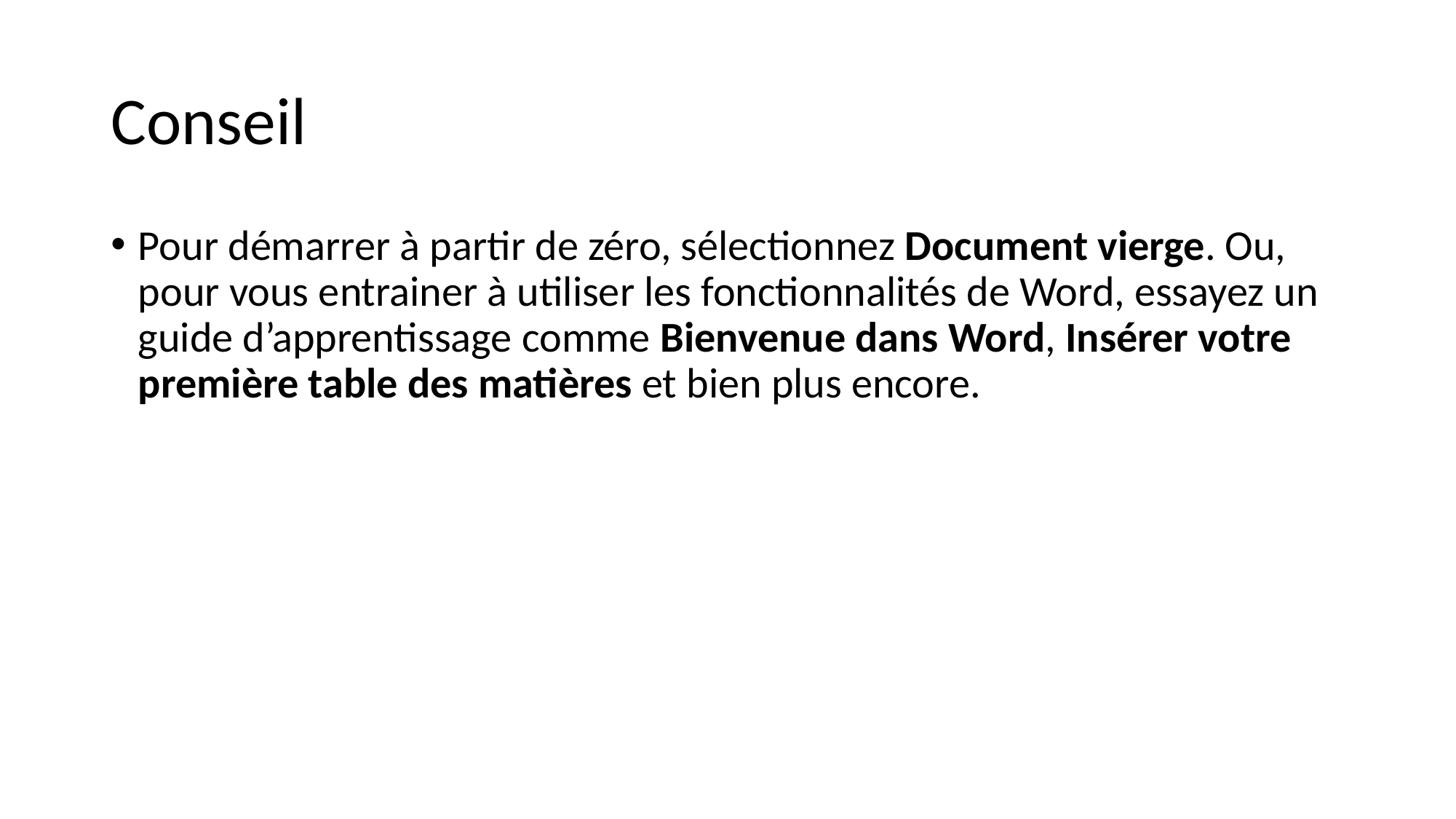

# Conseil
Pour démarrer à partir de zéro, sélectionnez Document vierge. Ou, pour vous entrainer à utiliser les fonctionnalités de Word, essayez un guide d’apprentissage comme Bienvenue dans Word, Insérer votre première table des matières et bien plus encore.